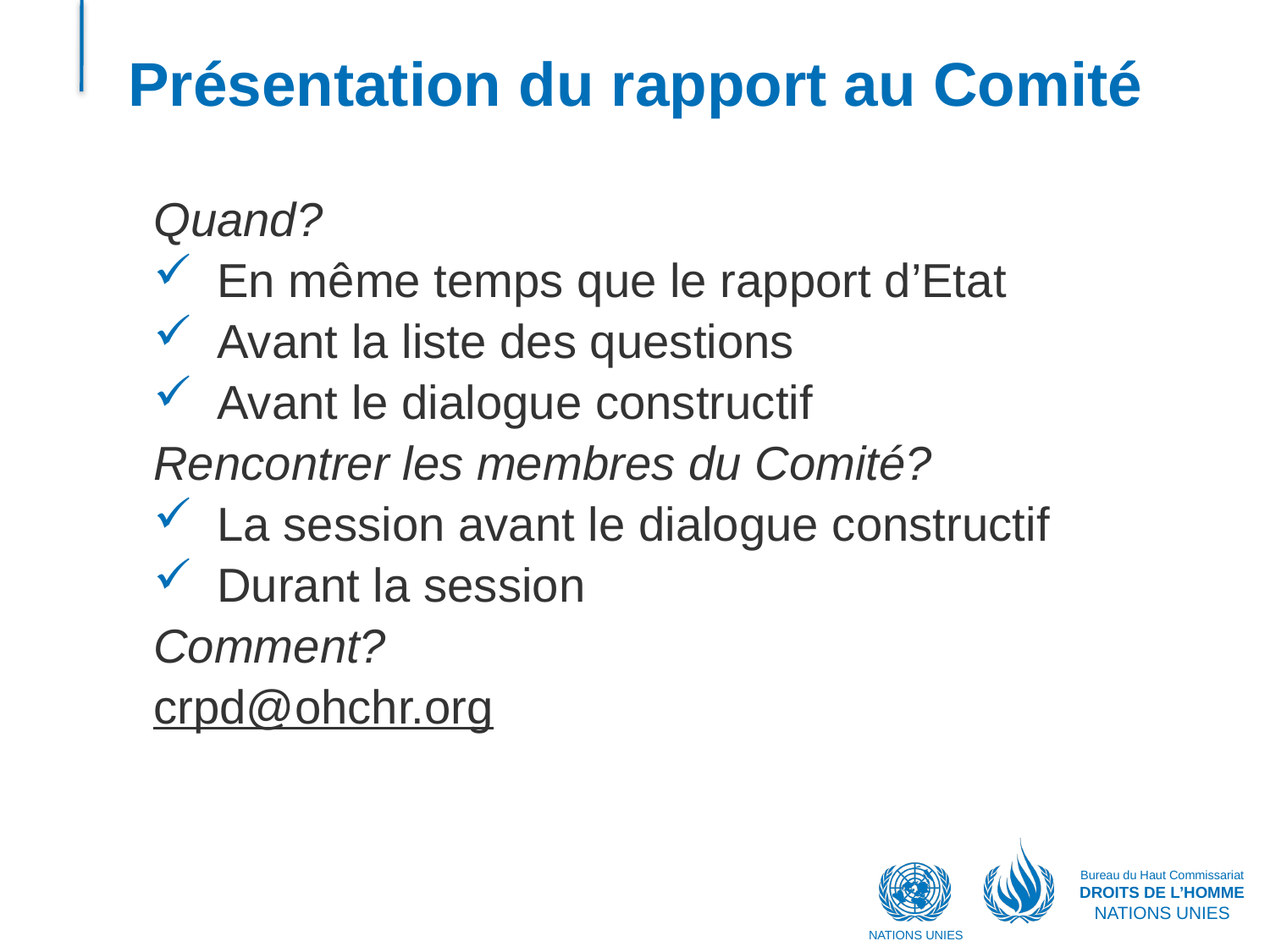

# Présentation du rapport au Comité
Quand?
En même temps que le rapport d’Etat
Avant la liste des questions
Avant le dialogue constructif
Rencontrer les membres du Comité?
La session avant le dialogue constructif
Durant la session
Comment?
crpd@ohchr.org
Bureau du Haut Commissariat
DROITS DE L’HOMME
NATIONS UNIES
NATIONS UNIES